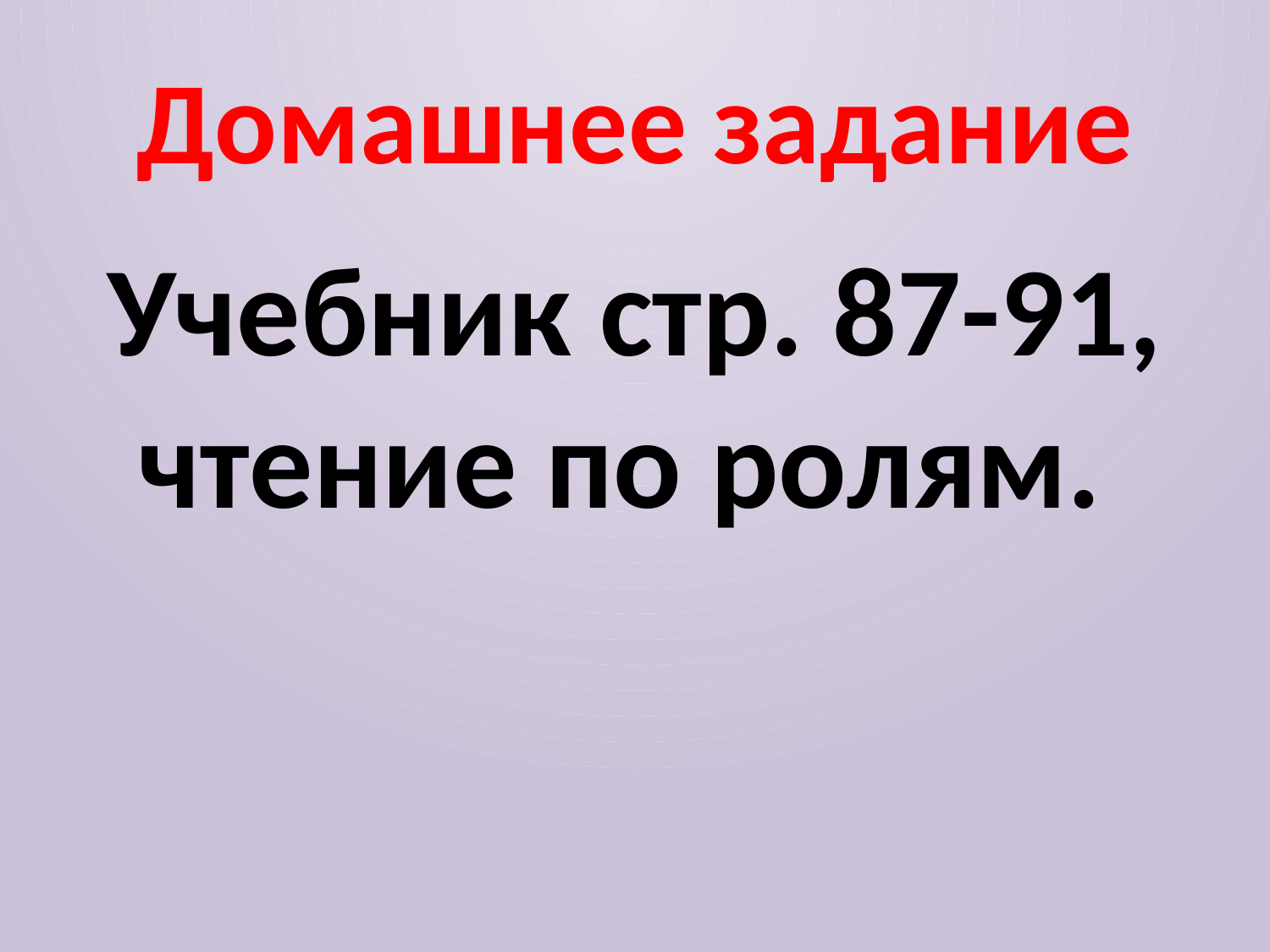

# Домашнее задание
Учебник стр. 87-91, чтение по ролям.